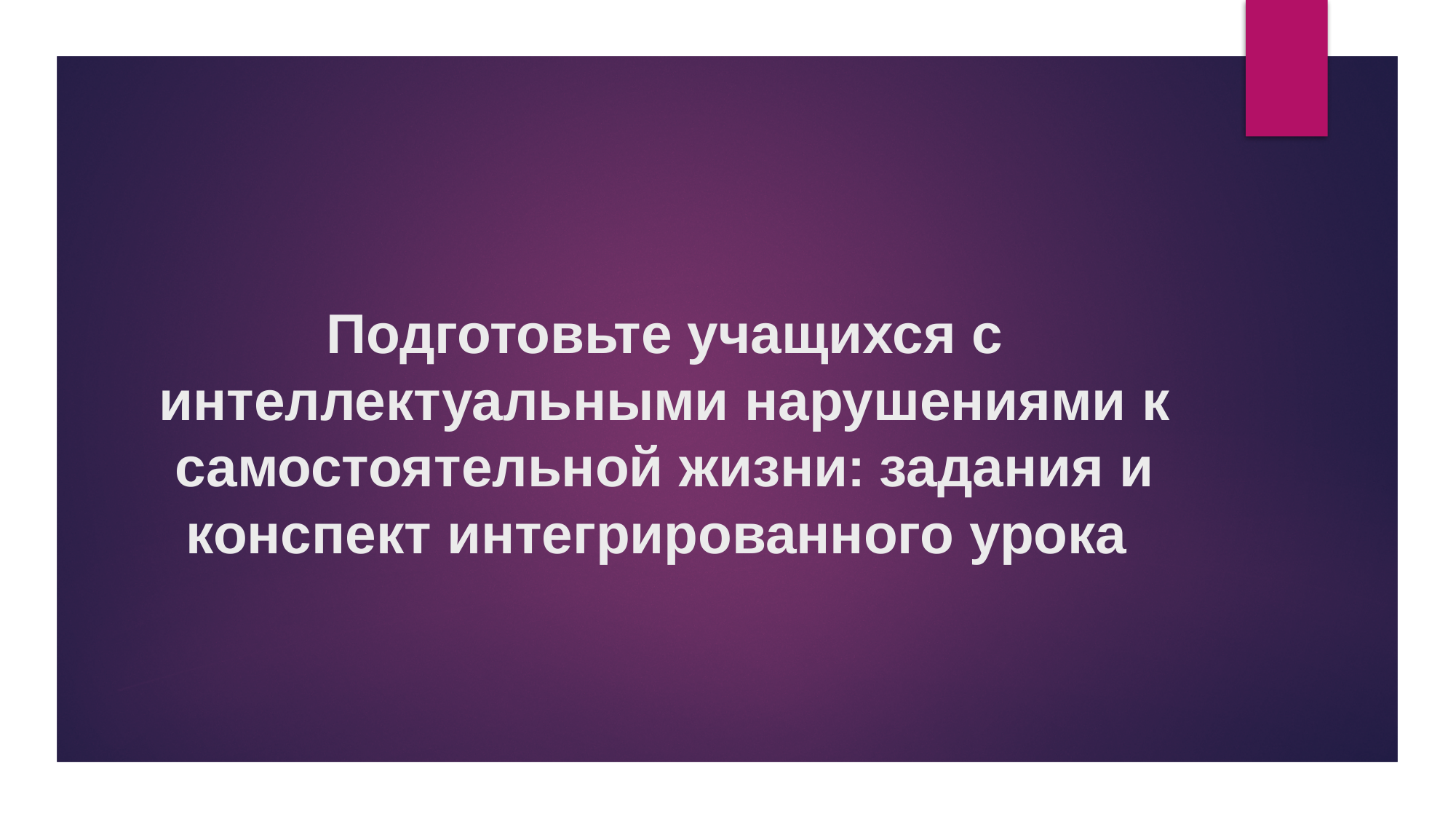

# Подготовьте учащихся с интеллектуальными нарушениями к самостоятельной жизни: задания и конспект интегрированного урока